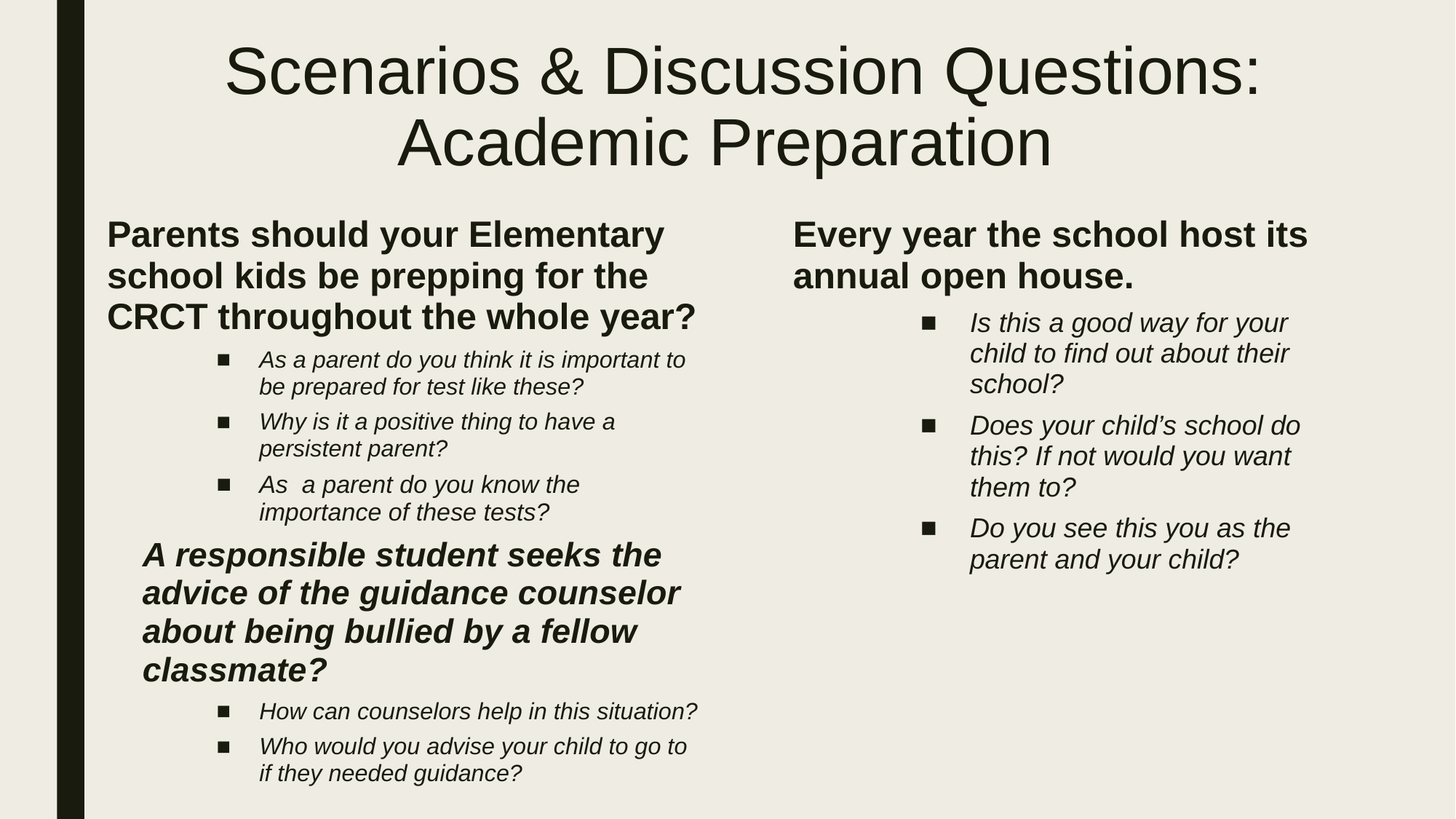

# Scenarios & Discussion Questions: Academic Preparation
Parents should your Elementary school kids be prepping for the CRCT throughout the whole year?
As a parent do you think it is important to be prepared for test like these?
Why is it a positive thing to have a persistent parent?
As  a parent do you know the importance of these tests?
A responsible student seeks the advice of the guidance counselor about being bullied by a fellow classmate?
How can counselors help in this situation?
Who would you advise your child to go to if they needed guidance?
Every year the school host its annual open house.
Is this a good way for your child to find out about their school?
Does your child’s school do this? If not would you want them to?
Do you see this you as the parent and your child?